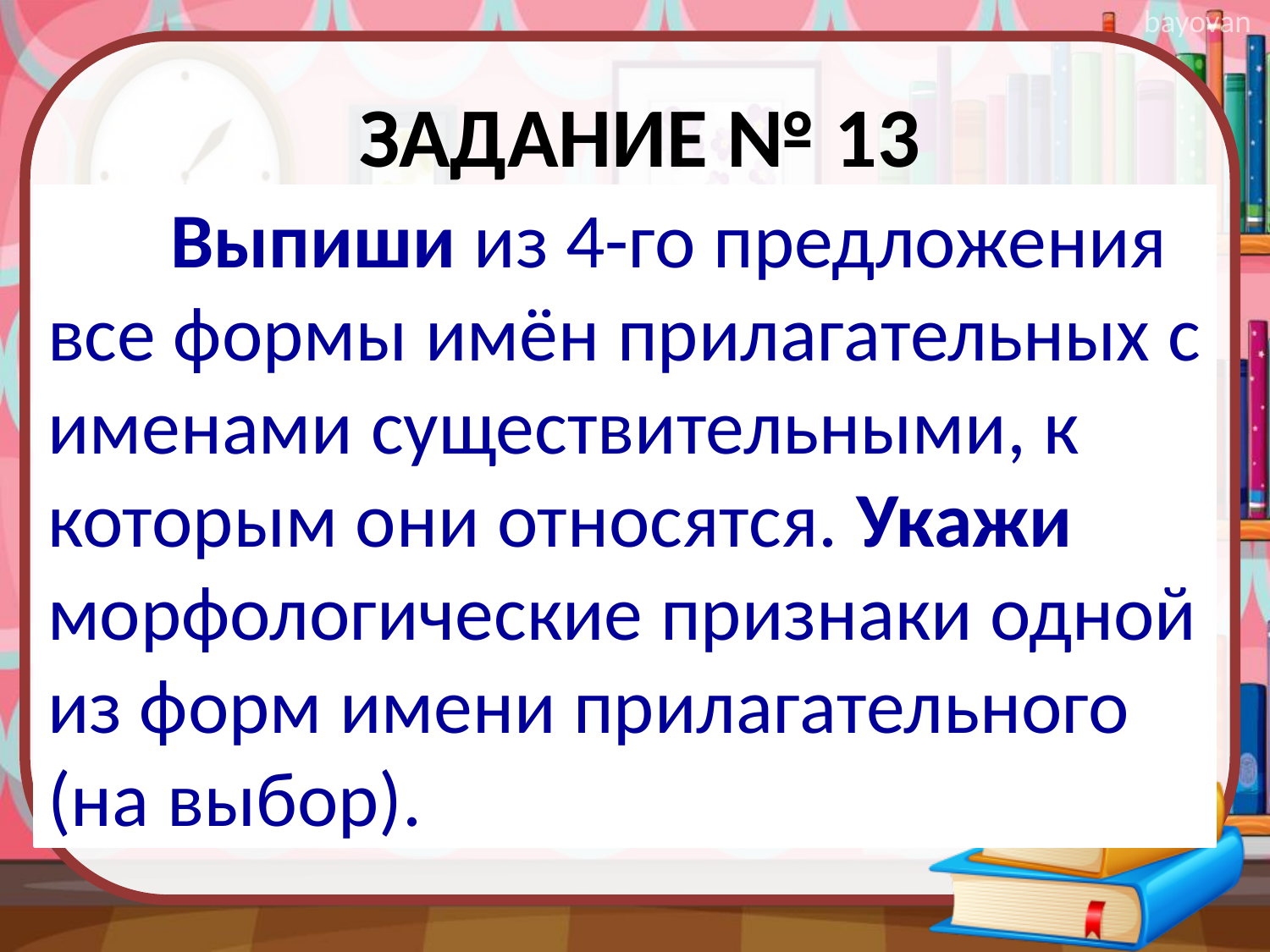

# Задание № 13
       Выпиши из 4-го предложения все формы имён прилагательных с именами существительными, к которым они относятся. Укажи морфологические признаки одной из форм имени прилагательного (на выбор).